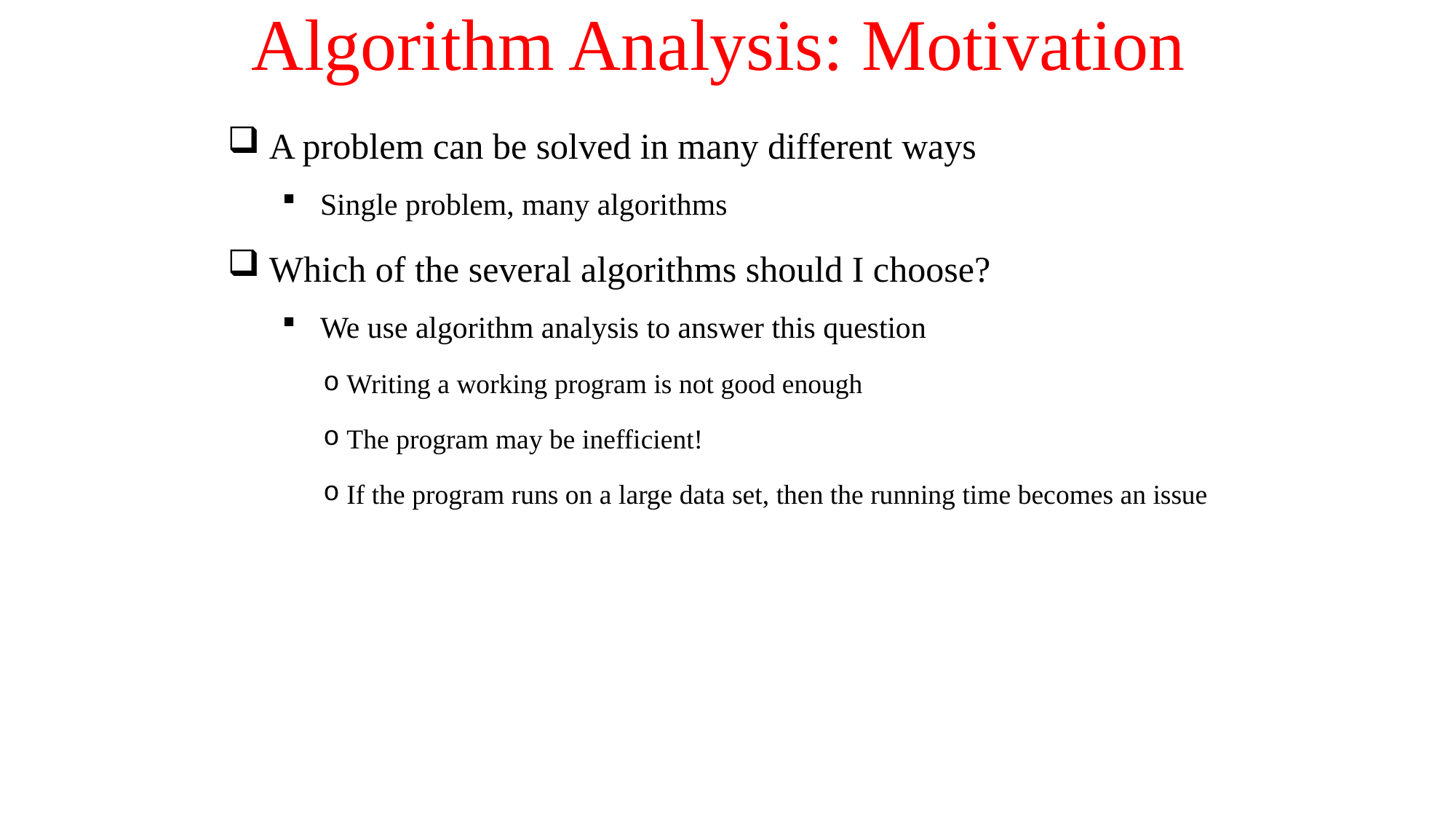

# Algorithm Analysis: Motivation
 A problem can be solved in many different ways
 Single problem, many algorithms
 Which of the several algorithms should I choose?
 We use algorithm analysis to answer this question
 Writing a working program is not good enough
 The program may be inefficient!
 If the program runs on a large data set, then the running time becomes an issue